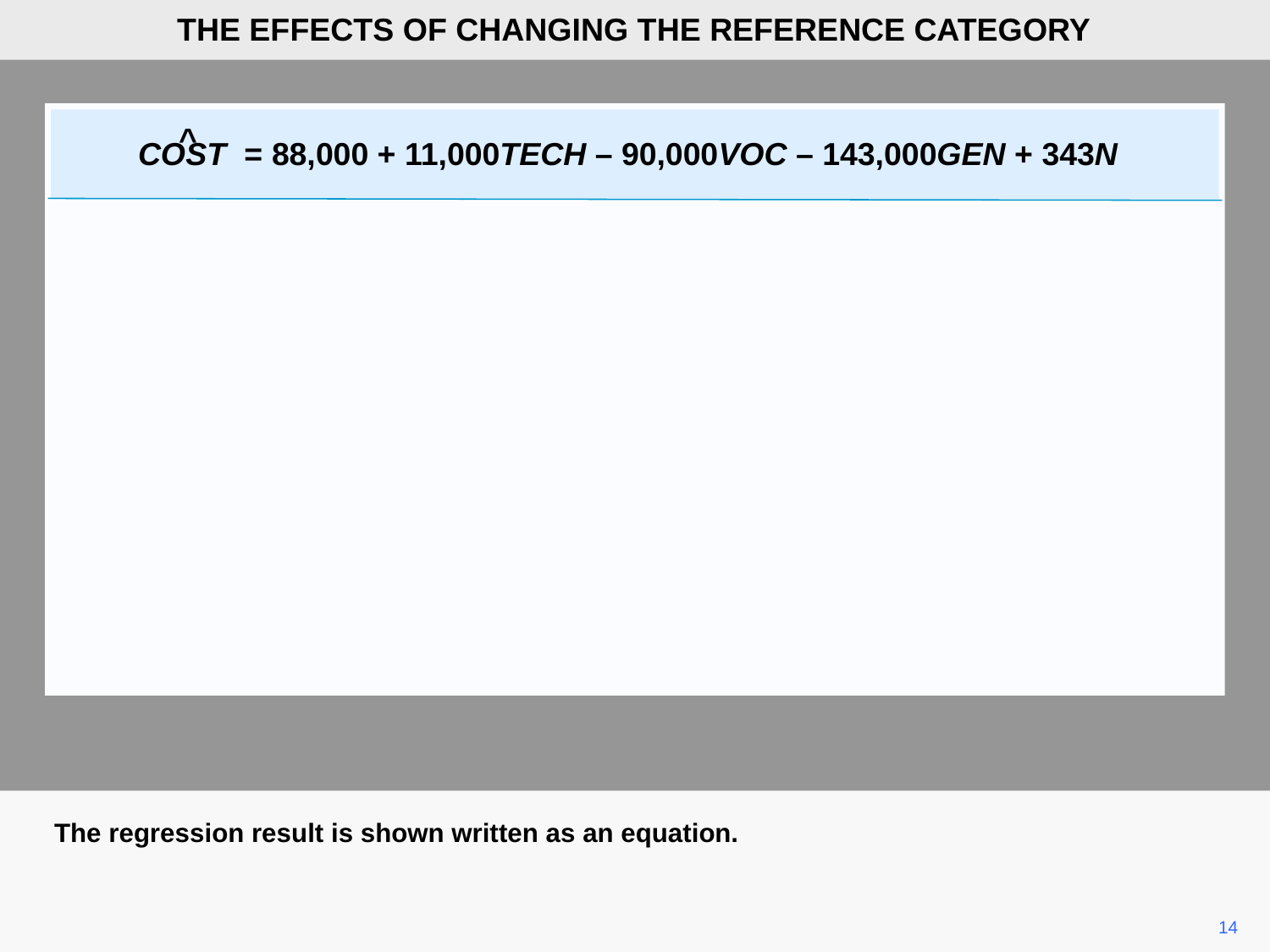

THE EFFECTS OF CHANGING THE REFERENCE CATEGORY

^
COST  = 88,000 + 11,000TECH – 90,000VOC – 143,000GEN + 343N

The regression result is shown written as an equation.
14